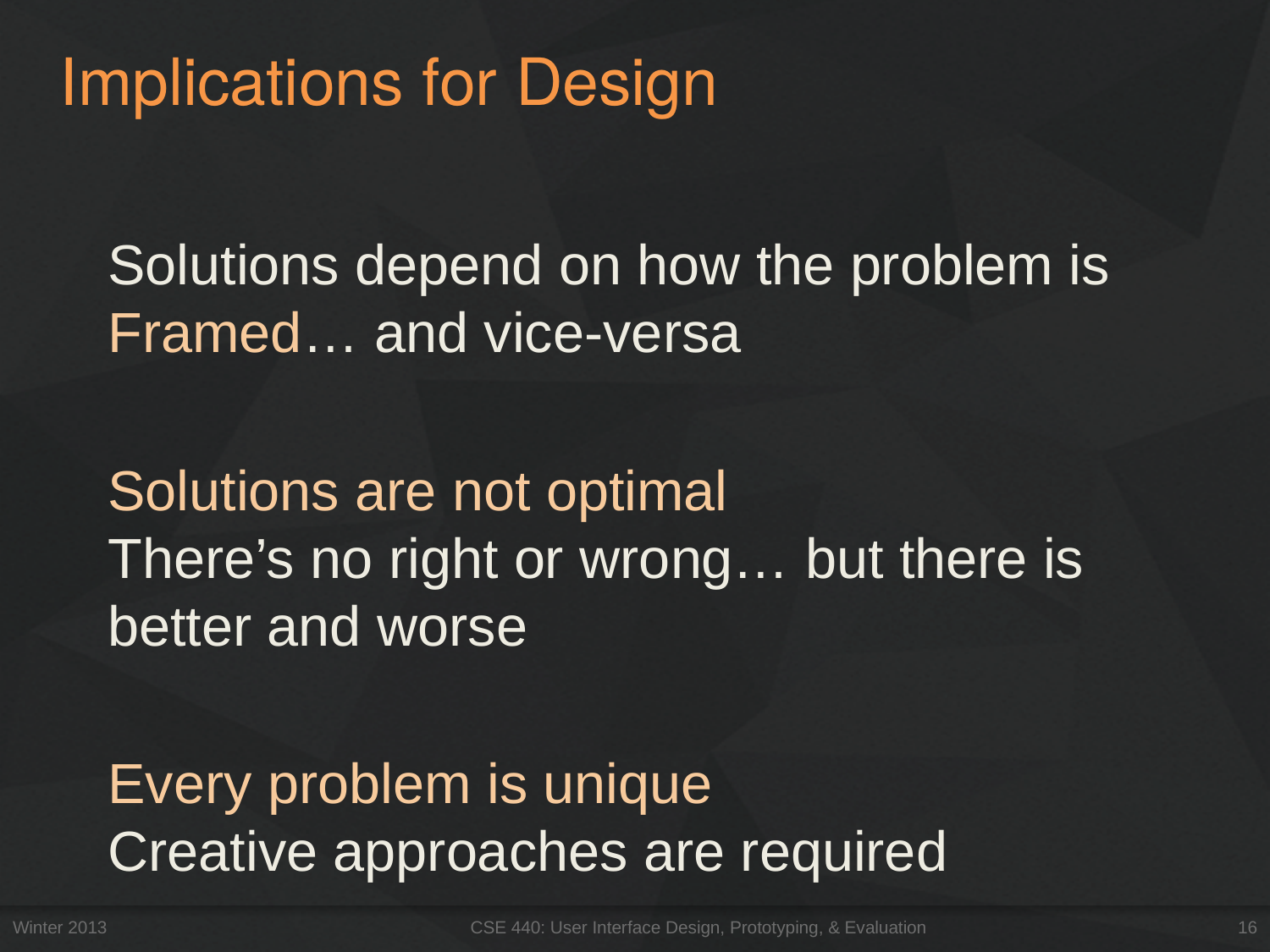

# Implications for Design
Solutions depend on how the problem is Framed… and vice-versa

Solutions are not optimal
There’s no right or wrong… but there is better and worse

Every problem is unique
Creative approaches are required
Winter 2013
CSE 440: User Interface Design, Prototyping, & Evaluation
16